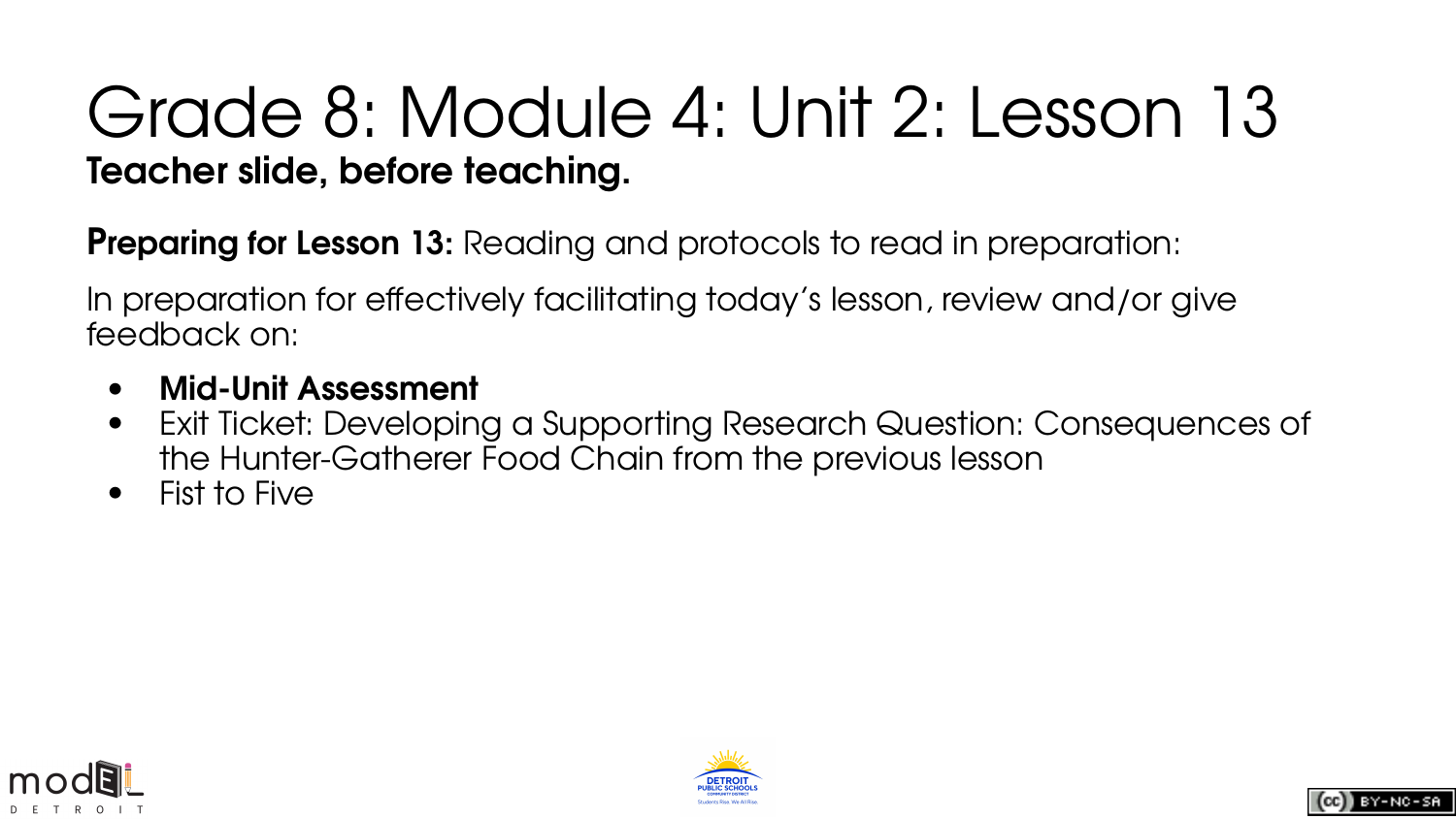

# Grade 8: Module 4: Unit 2: Lesson 13
Teacher slide, before teaching.

Preparing for Lesson 13: Reading and protocols to read in preparation:
In preparation for effectively facilitating today’s lesson, review and/or give feedback on:
Mid-Unit Assessment
Exit Ticket: Developing a Supporting Research Question: Consequences of the Hunter-Gatherer Food Chain from the previous lesson
Fist to Five